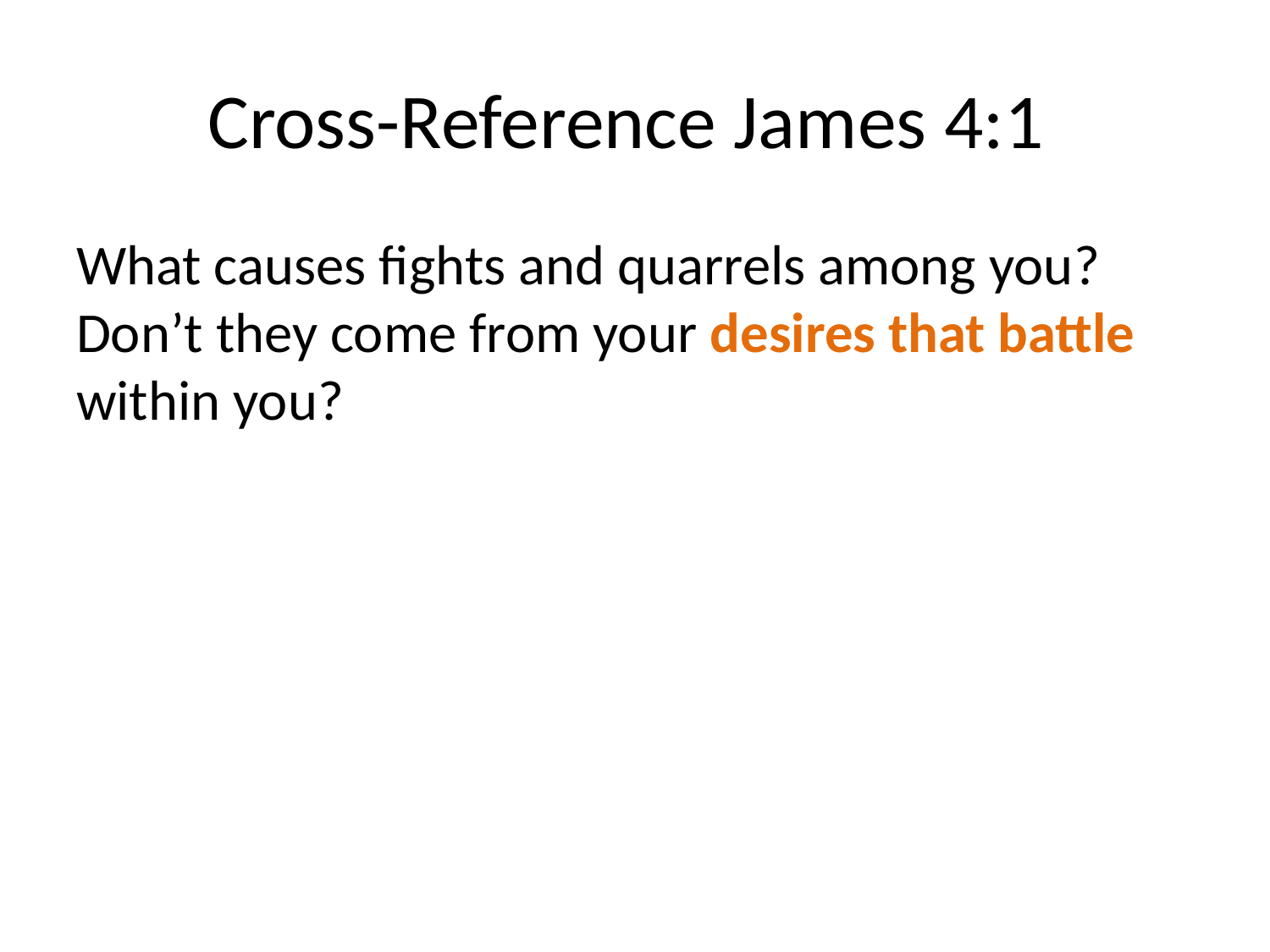

# Cross-Reference James 4:1
What causes fights and quarrels among you? Don’t they come from your desires that battle within you?